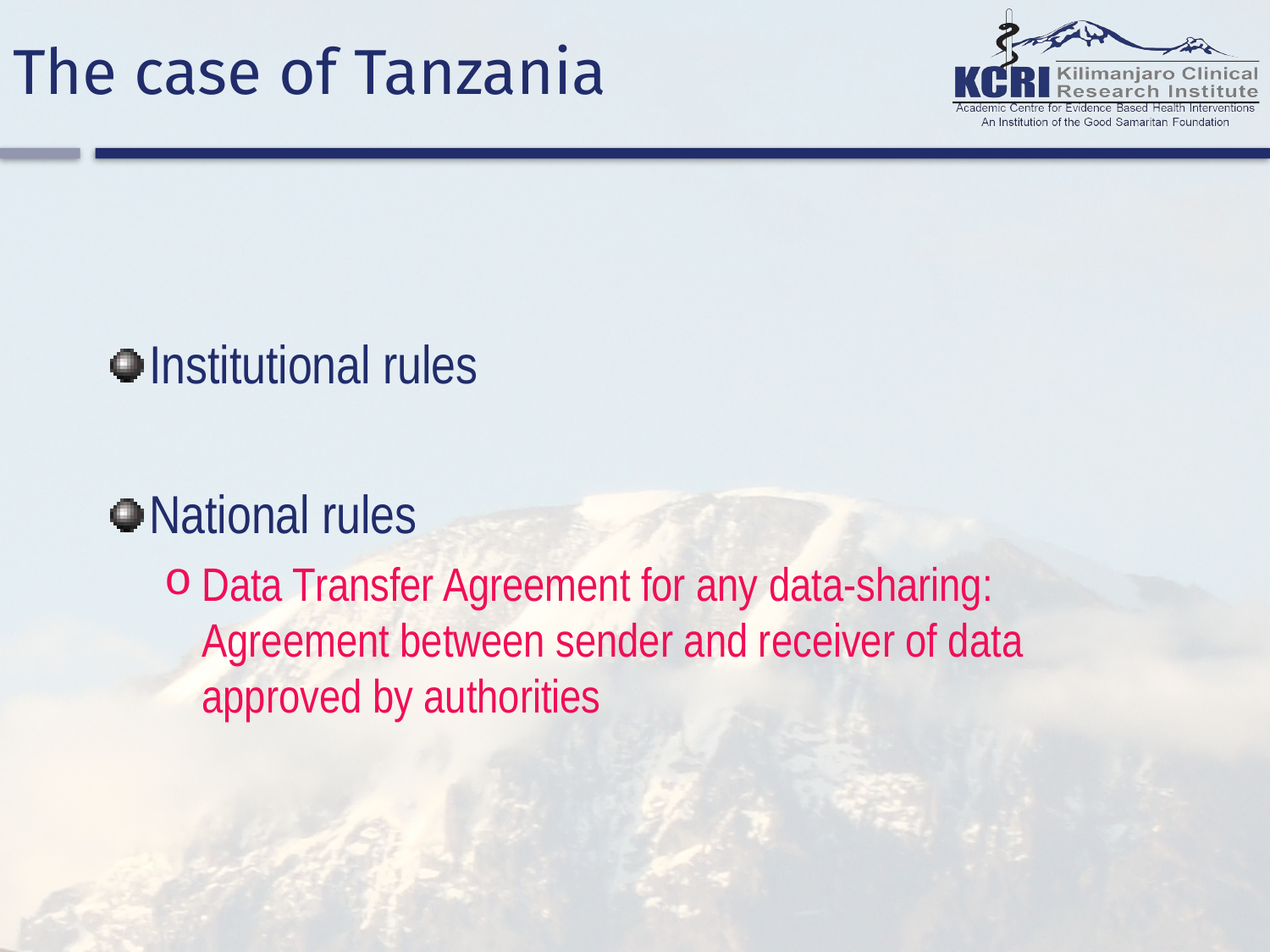

# The case of Tanzania
Institutional rules

National rules
Data Transfer Agreement for any data-sharing: Agreement between sender and receiver of data approved by authorities